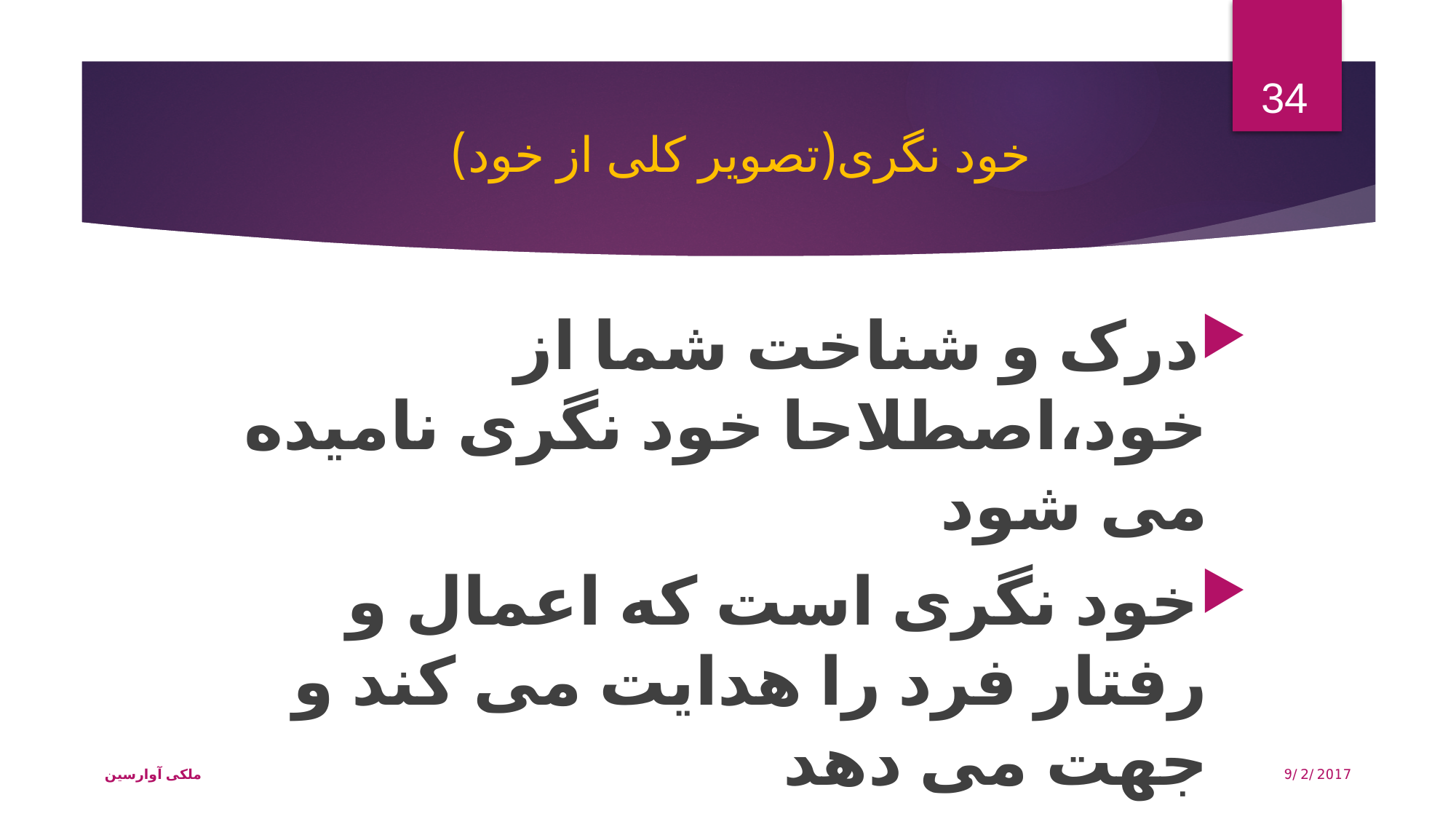

34
# خود نگری(تصویر کلی از خود)
درک و شناخت شما از خود،اصطلاحا خود نگری نامیده می شود
خود نگری است که اعمال و رفتار فرد را هدایت می کند و جهت می دهد

ملکی آوارسین
9/2/2017